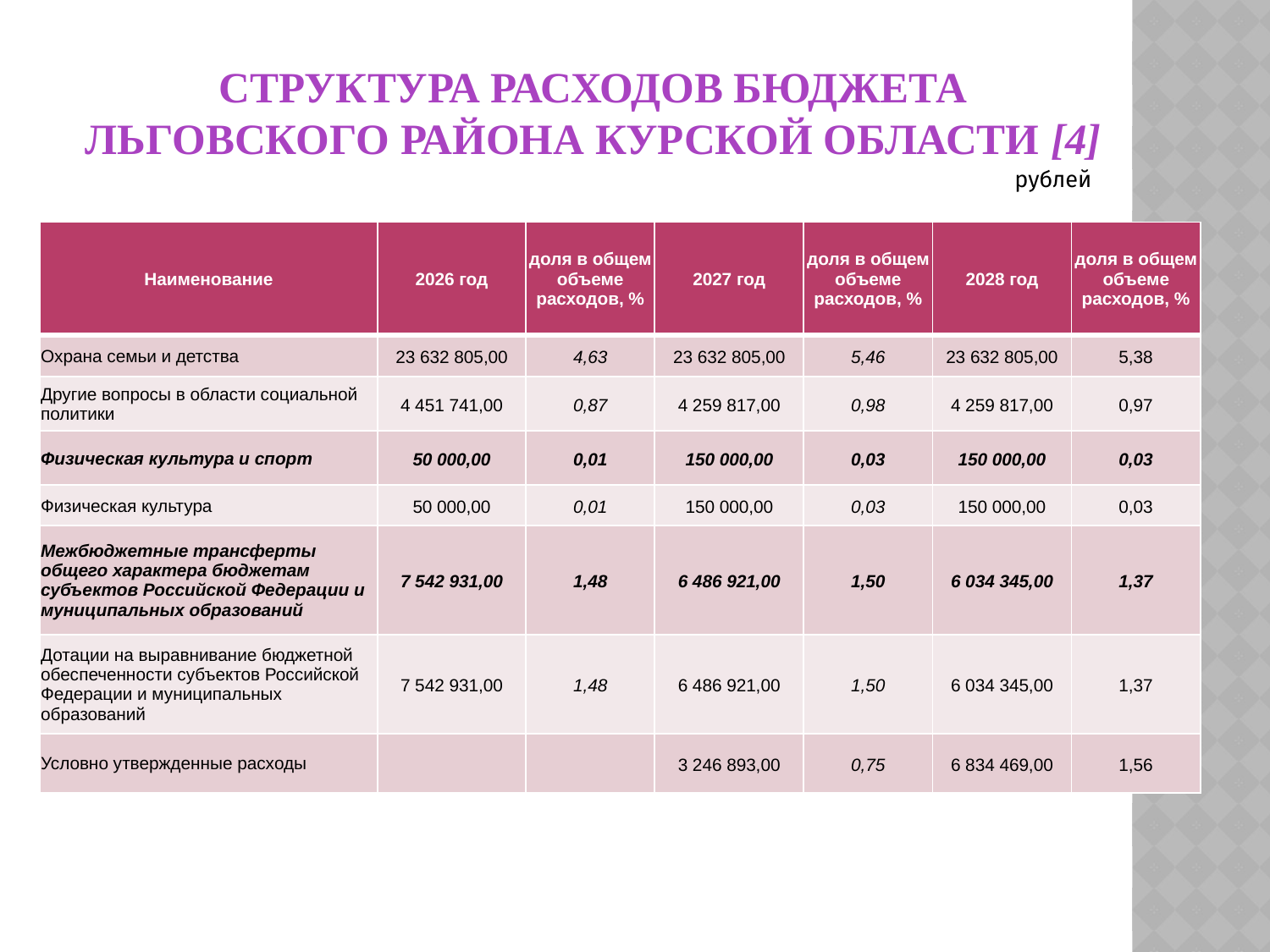

# СТРУКТУРА РАСХОДОВ БЮДЖЕТА ЛЬГОВСКОГО РАЙОНА КУРСКОЙ ОБЛАСТИ [4]
рублей
| Наименование | 2026 год | доля в общем объеме расходов, % | 2027 год | доля в общем объеме расходов, % | 2028 год | доля в общем объеме расходов, % |
| --- | --- | --- | --- | --- | --- | --- |
| Охрана семьи и детства | 23 632 805,00 | 4,63 | 23 632 805,00 | 5,46 | 23 632 805,00 | 5,38 |
| Другие вопросы в области социальной политики | 4 451 741,00 | 0,87 | 4 259 817,00 | 0,98 | 4 259 817,00 | 0,97 |
| Физическая культура и спорт | 50 000,00 | 0,01 | 150 000,00 | 0,03 | 150 000,00 | 0,03 |
| Физическая культура | 50 000,00 | 0,01 | 150 000,00 | 0,03 | 150 000,00 | 0,03 |
| Межбюджетные трансферты общего характера бюджетам субъектов Российской Федерации и муниципальных образований | 7 542 931,00 | 1,48 | 6 486 921,00 | 1,50 | 6 034 345,00 | 1,37 |
| Дотации на выравнивание бюджетной обеспеченности субъектов Российской Федерации и муниципальных образований | 7 542 931,00 | 1,48 | 6 486 921,00 | 1,50 | 6 034 345,00 | 1,37 |
| Условно утвержденные расходы |  |  | 3 246 893,00 | 0,75 | 6 834 469,00 | 1,56 |